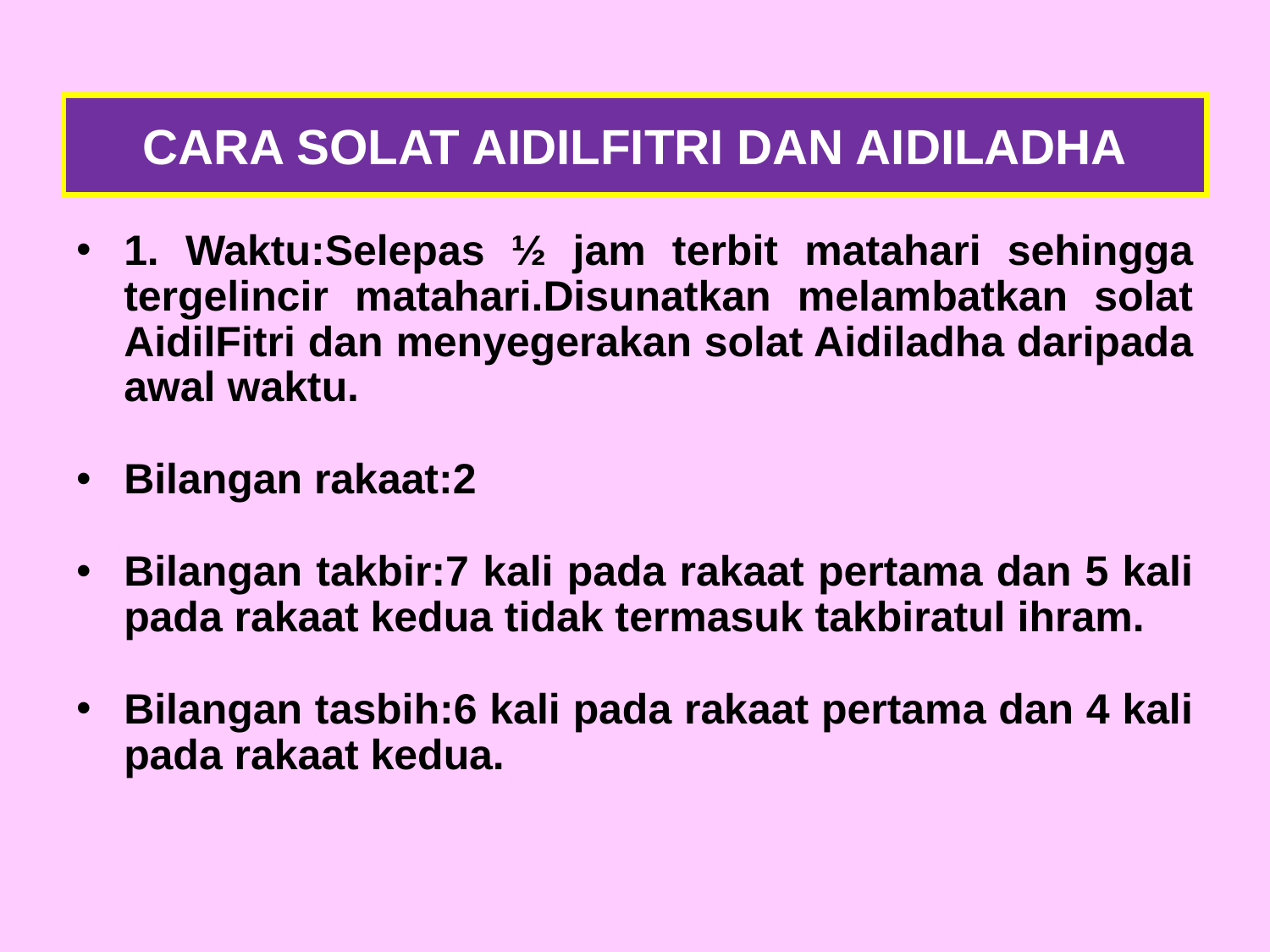

CARA SOLAT AIDILFITRI DAN AIDILADHA
1. Waktu:Selepas ½ jam terbit matahari sehingga tergelincir matahari.Disunatkan melambatkan solat AidilFitri dan menyegerakan solat Aidiladha daripada awal waktu.

Bilangan rakaat:2

Bilangan takbir:7 kali pada rakaat pertama dan 5 kali pada rakaat kedua tidak termasuk takbiratul ihram.

Bilangan tasbih:6 kali pada rakaat pertama dan 4 kali pada rakaat kedua.